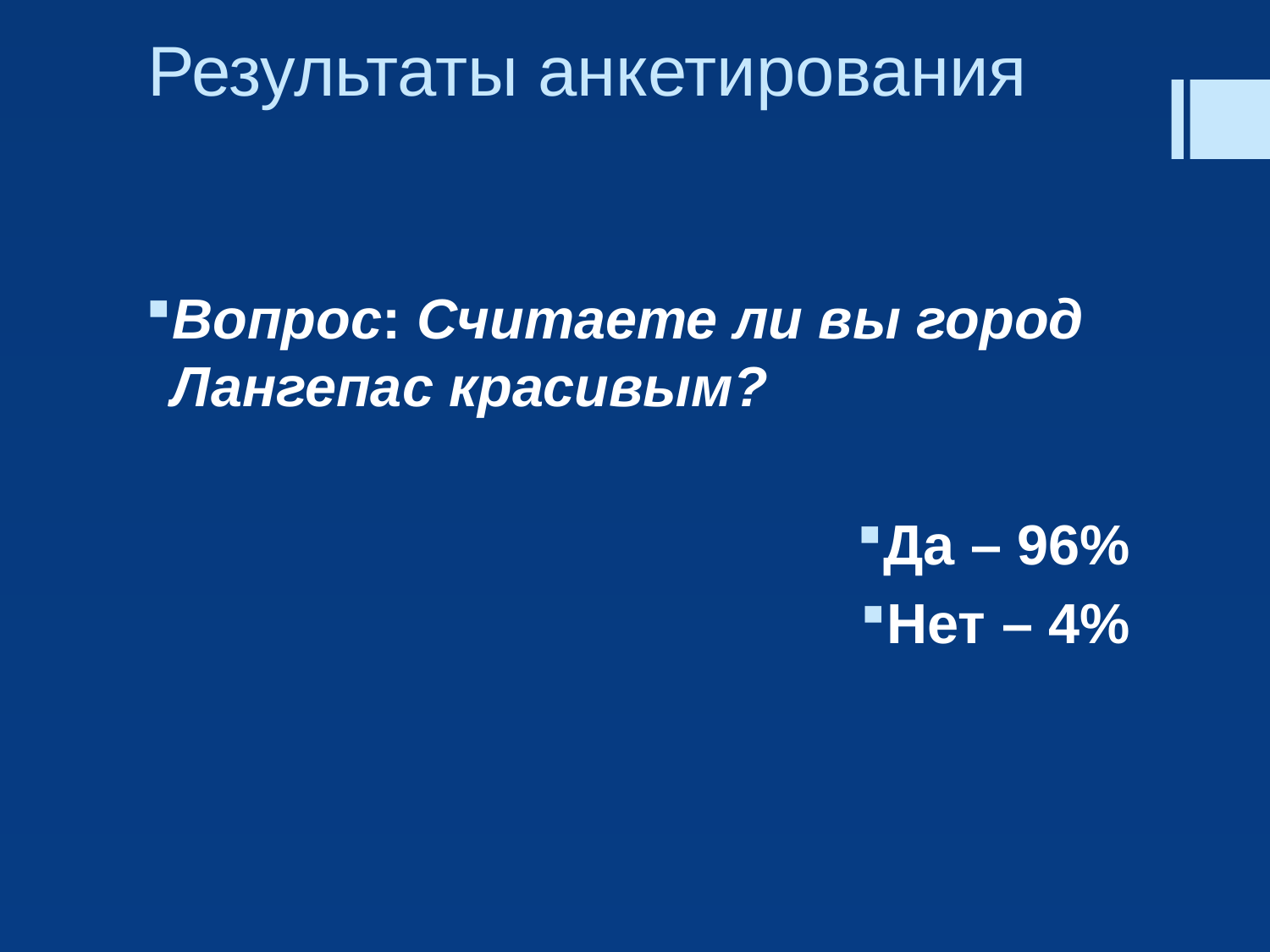

# Результаты анкетирования
Вопрос: Считаете ли вы город Лангепас красивым?

Да – 96%
Нет – 4%